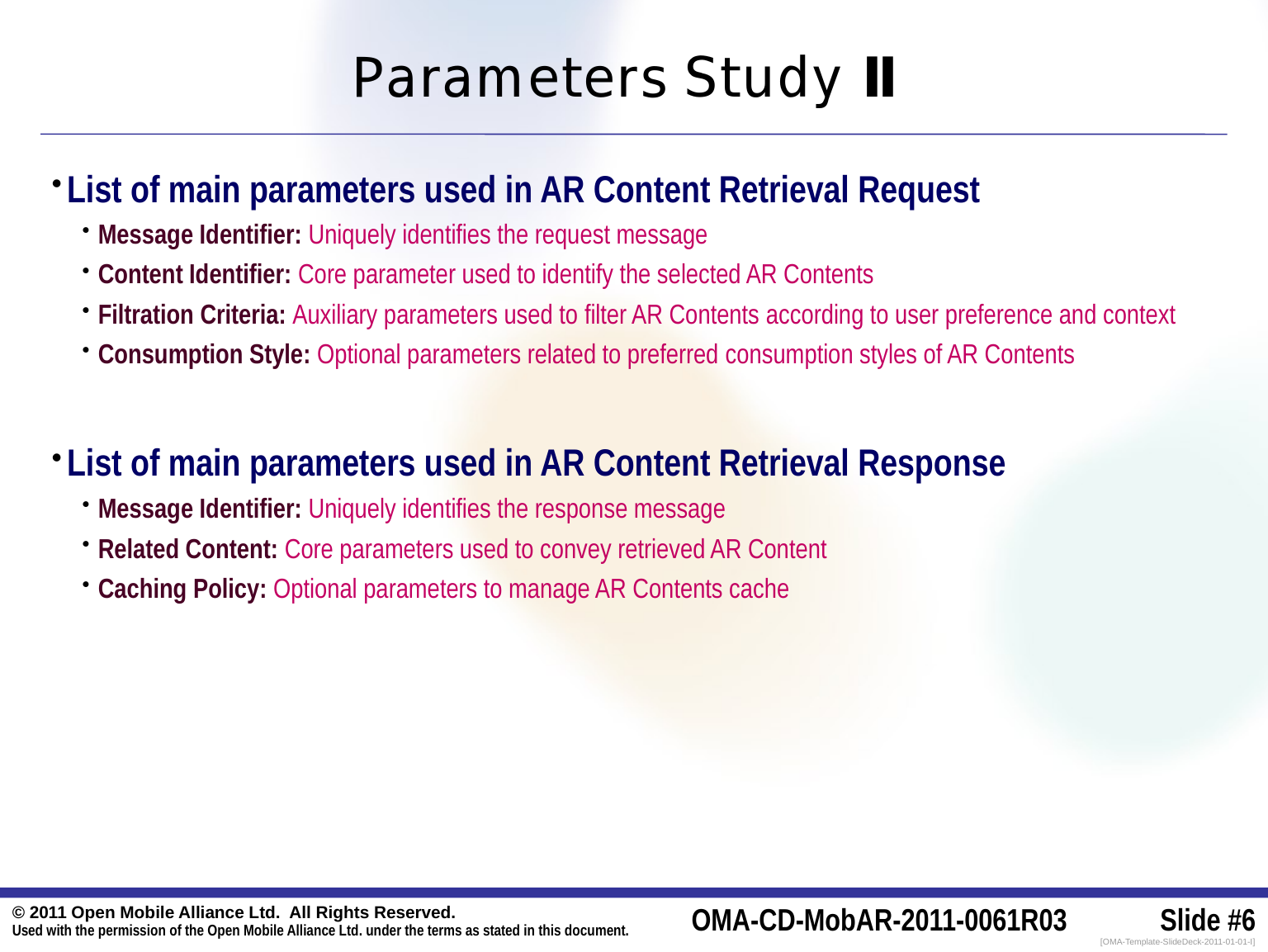

# Parameters Study Ⅱ
List of main parameters used in AR Content Retrieval Request
Message Identifier: Uniquely identifies the request message
Content Identifier: Core parameter used to identify the selected AR Contents
Filtration Criteria: Auxiliary parameters used to filter AR Contents according to user preference and context
Consumption Style: Optional parameters related to preferred consumption styles of AR Contents

List of main parameters used in AR Content Retrieval Response
Message Identifier: Uniquely identifies the response message
Related Content: Core parameters used to convey retrieved AR Content
Caching Policy: Optional parameters to manage AR Contents cache